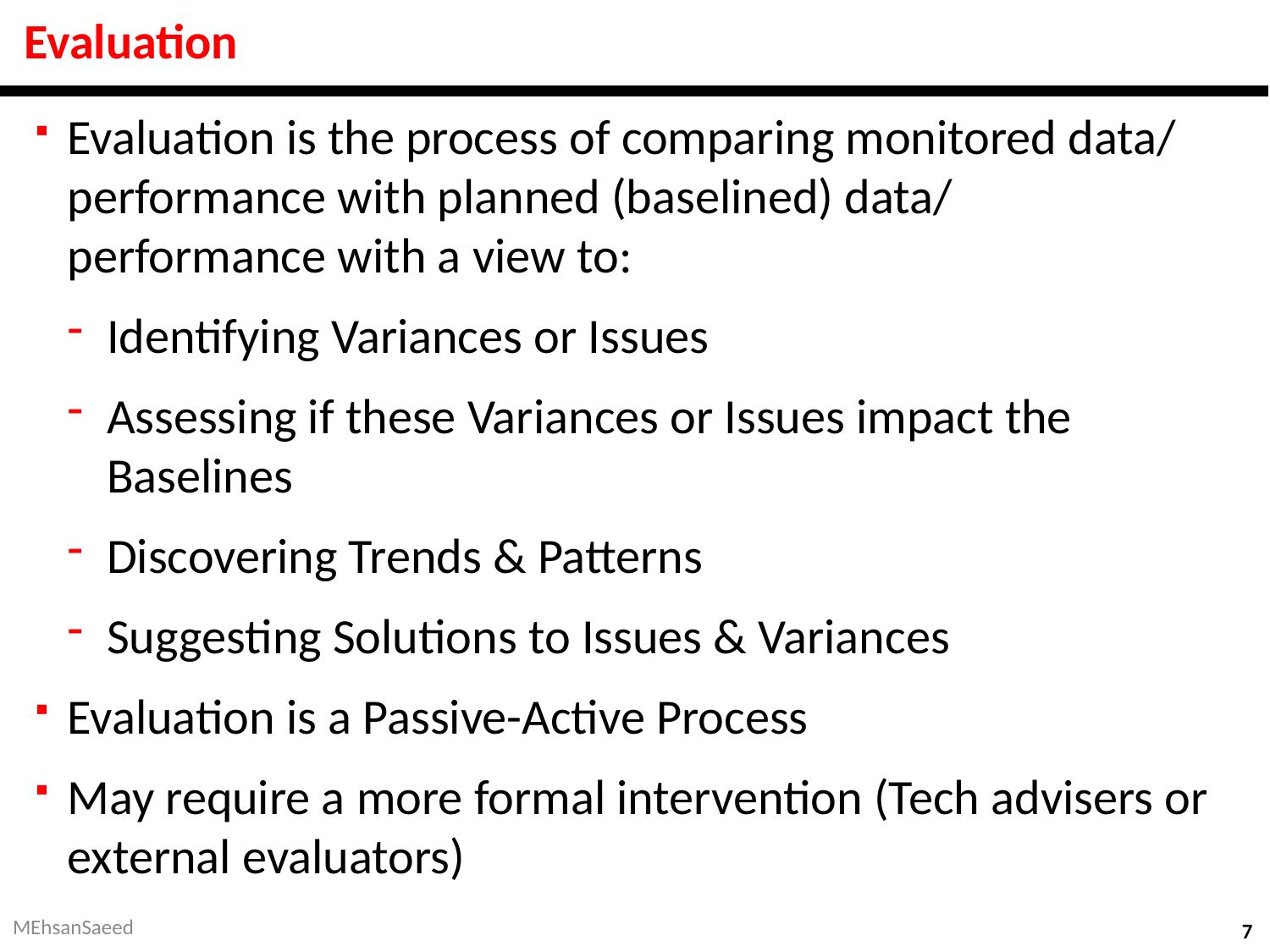

# Evaluation
Evaluation is the process of comparing monitored data/ performance with planned (baselined) data/ performance with a view to:
Identifying Variances or Issues
Assessing if these Variances or Issues impact the Baselines
Discovering Trends & Patterns
Suggesting Solutions to Issues & Variances
Evaluation is a Passive-Active Process
May require a more formal intervention (Tech advisers or external evaluators)
MEhsanSaeed
7